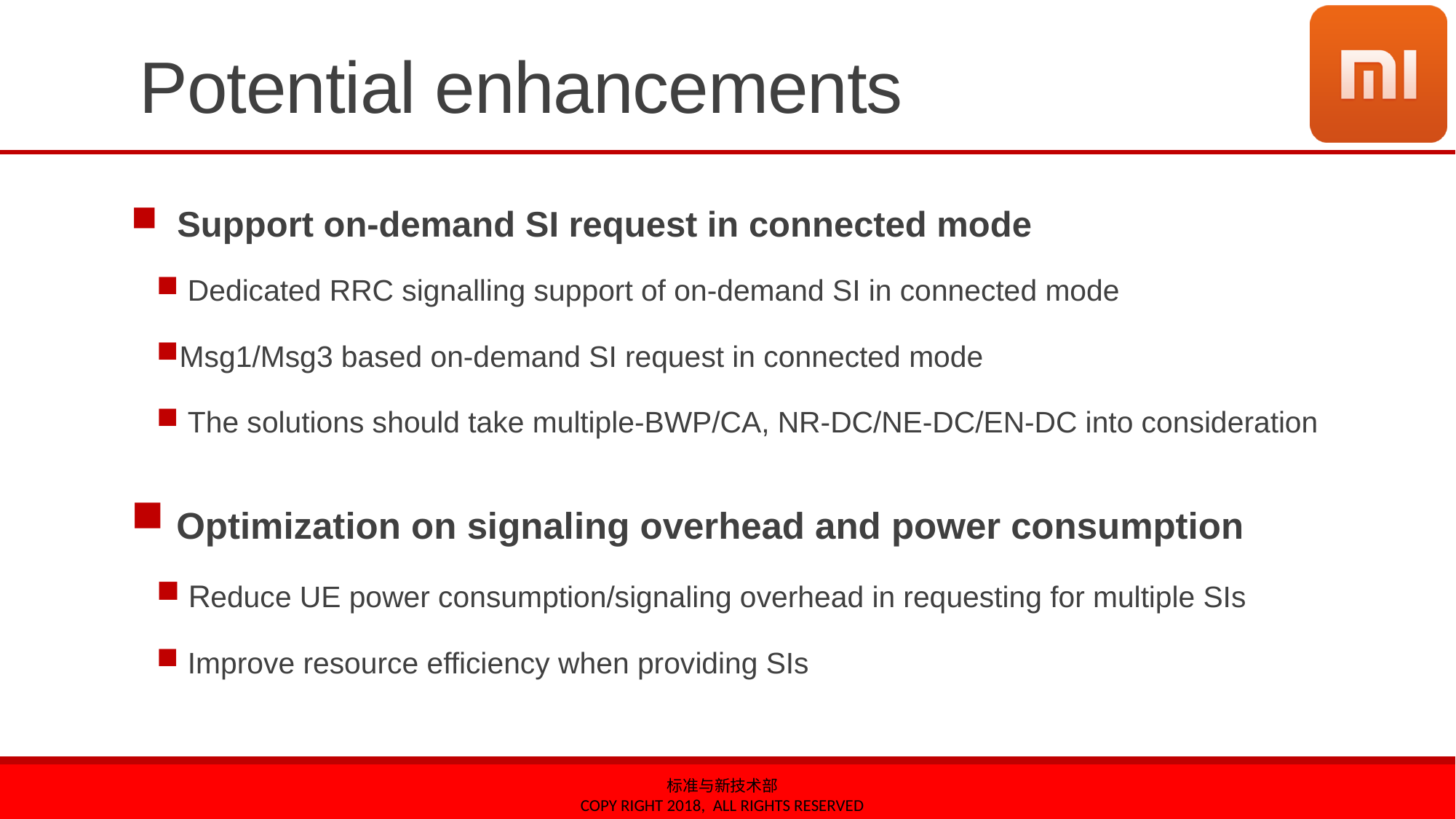

# Potential enhancements
  Support on-demand SI request in connected mode
 Dedicated RRC signalling support of on-demand SI in connected mode
Msg1/Msg3 based on-demand SI request in connected mode
 The solutions should take multiple-BWP/CA, NR-DC/NE-DC/EN-DC into consideration
 Optimization on signaling overhead and power consumption
 Reduce UE power consumption/signaling overhead in requesting for multiple SIs
 Improve resource efficiency when providing SIs